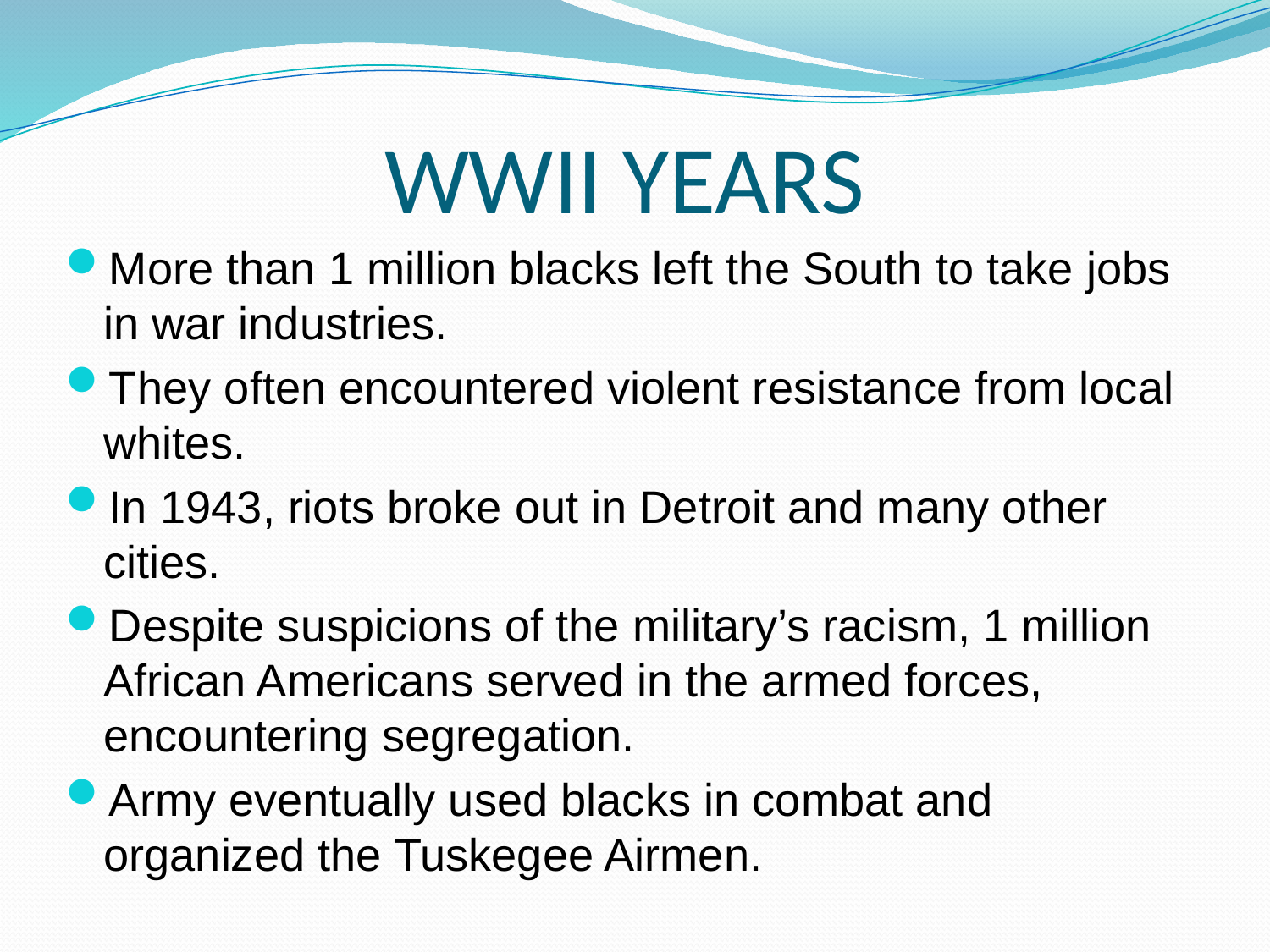

# WWII YEARS
More than 1 million blacks left the South to take jobs in war industries.
They often encountered violent resistance from local whites.
In 1943, riots broke out in Detroit and many other cities.
Despite suspicions of the military’s racism, 1 million African Americans served in the armed forces, encountering segregation.
Army eventually used blacks in combat and organized the Tuskegee Airmen.